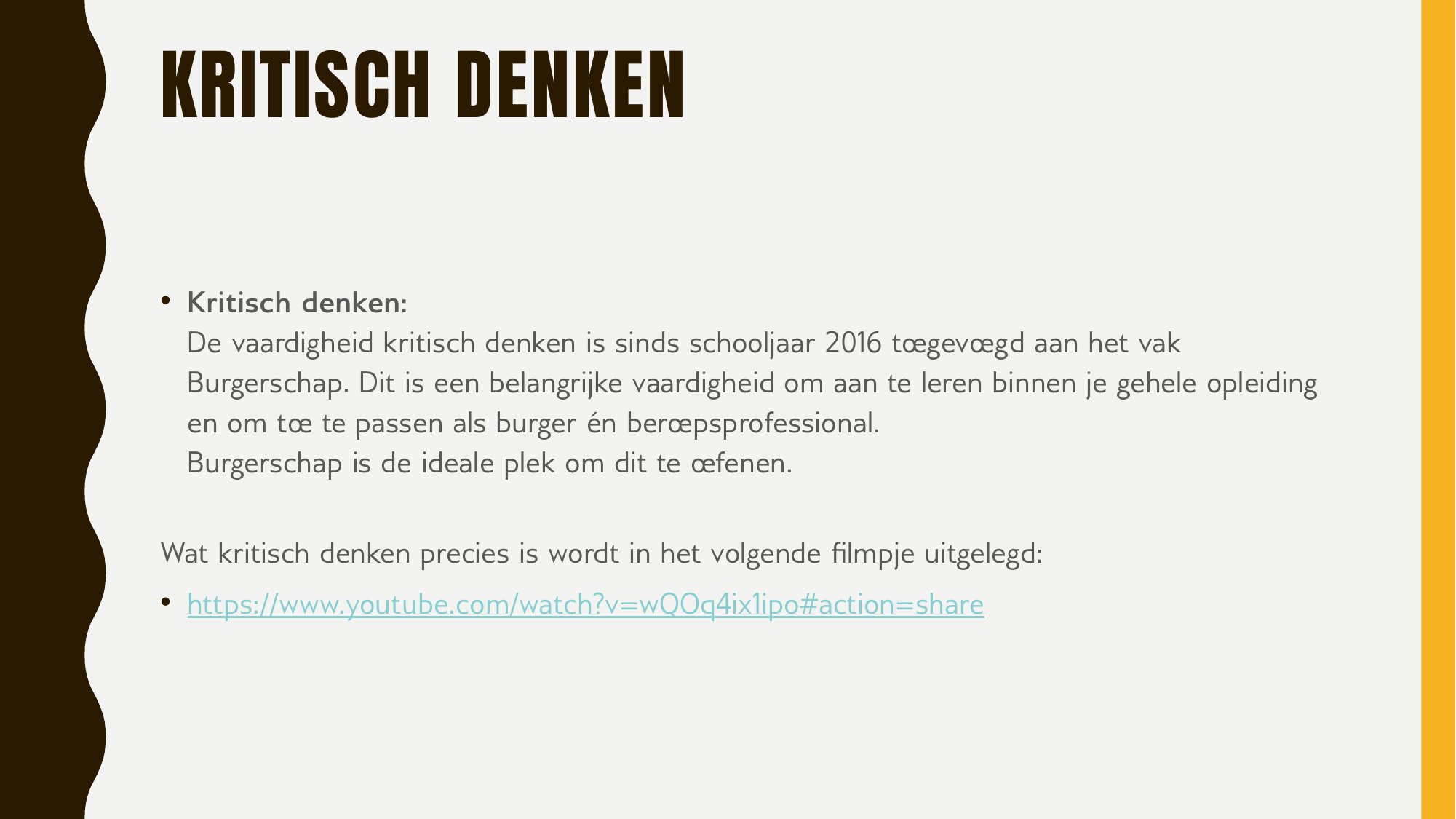

# Kritisch denken
Kritisch denken:
De vaardigheid kritisch denken is sinds schooljaar 2016 toegevoegd aan het vak Burgerschap. Dit is een belangrijke vaardigheid om aan te leren binnen je gehele opleiding en om toe te passen als burger én beroepsprofessional.
Burgerschap is de ideale plek om dit te oefenen.
Wat kritisch denken precies is wordt in het volgende filmpje uitgelegd:
https://www.youtube.com/watch?v=wQOq4ix1ipo#action=share